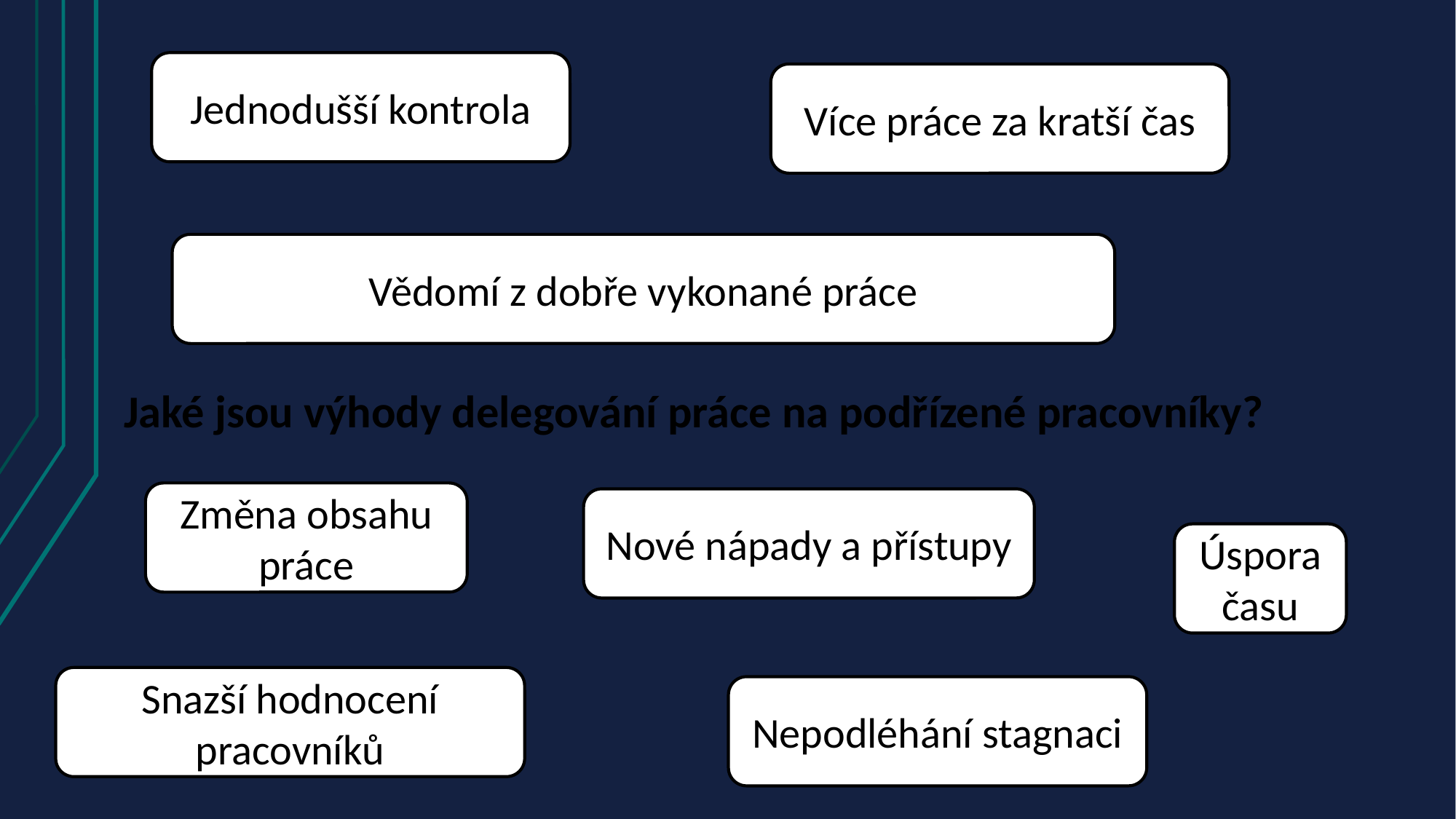

Jednodušší kontrola
Více práce za kratší čas
Vědomí z dobře vykonané práce
# Jaké jsou výhody delegování práce na podřízené pracovníky?
Změna obsahu práce
Nové nápady a přístupy
Úspora času
Snazší hodnocení pracovníků
Nepodléhání stagnaci